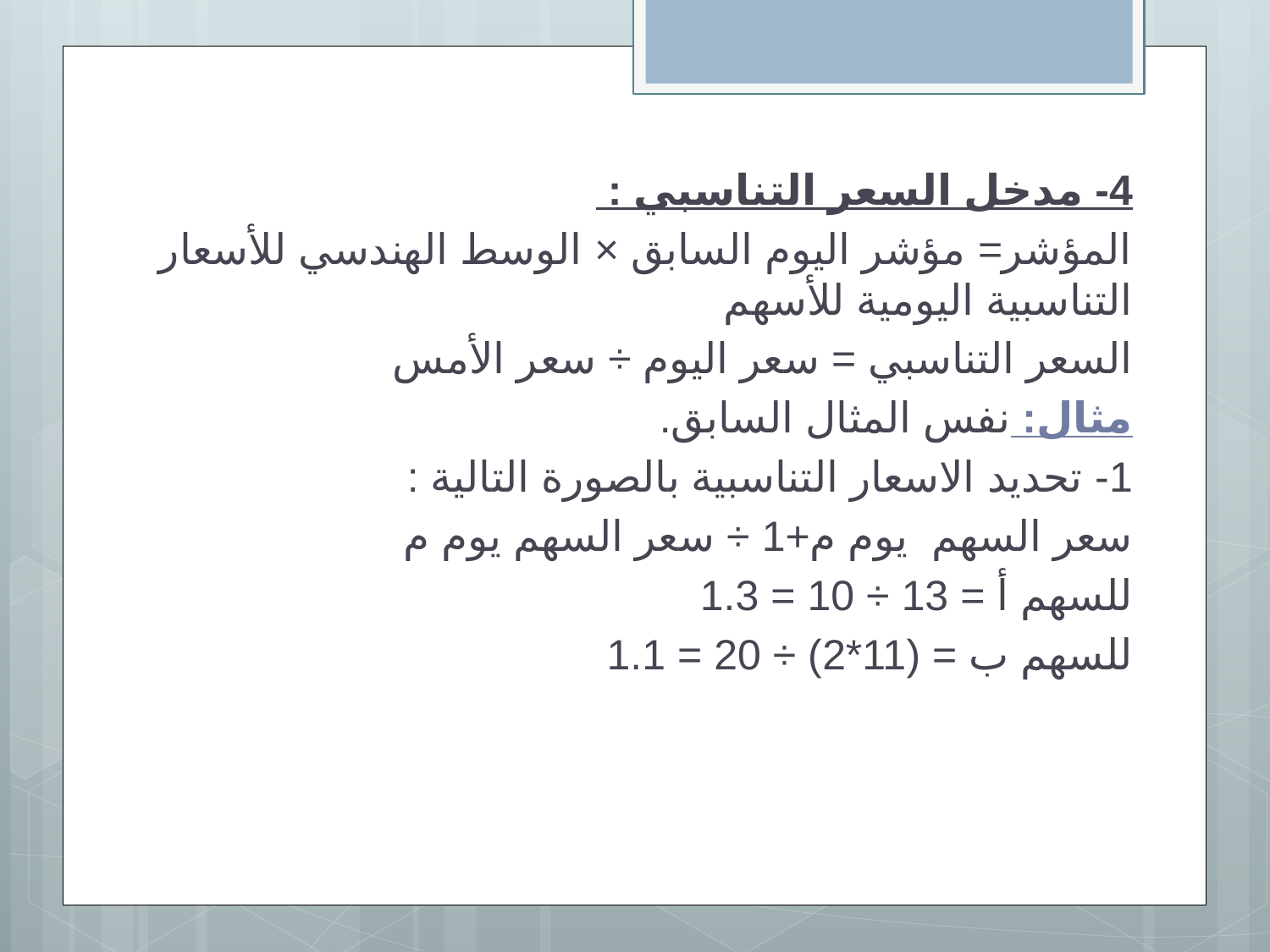

4- مدخل السعر التناسبي :
المؤشر= مؤشر اليوم السابق × الوسط الهندسي للأسعار التناسبية اليومية للأسهم
السعر التناسبي = سعر اليوم ÷ سعر الأمس
مثال: نفس المثال السابق.
1- تحديد الاسعار التناسبية بالصورة التالية :
سعر السهم  يوم م+1 ÷ سعر السهم يوم م
للسهم أ = 13 ÷ 10 = 1.3
للسهم ب = (11*2) ÷ 20 = 1.1